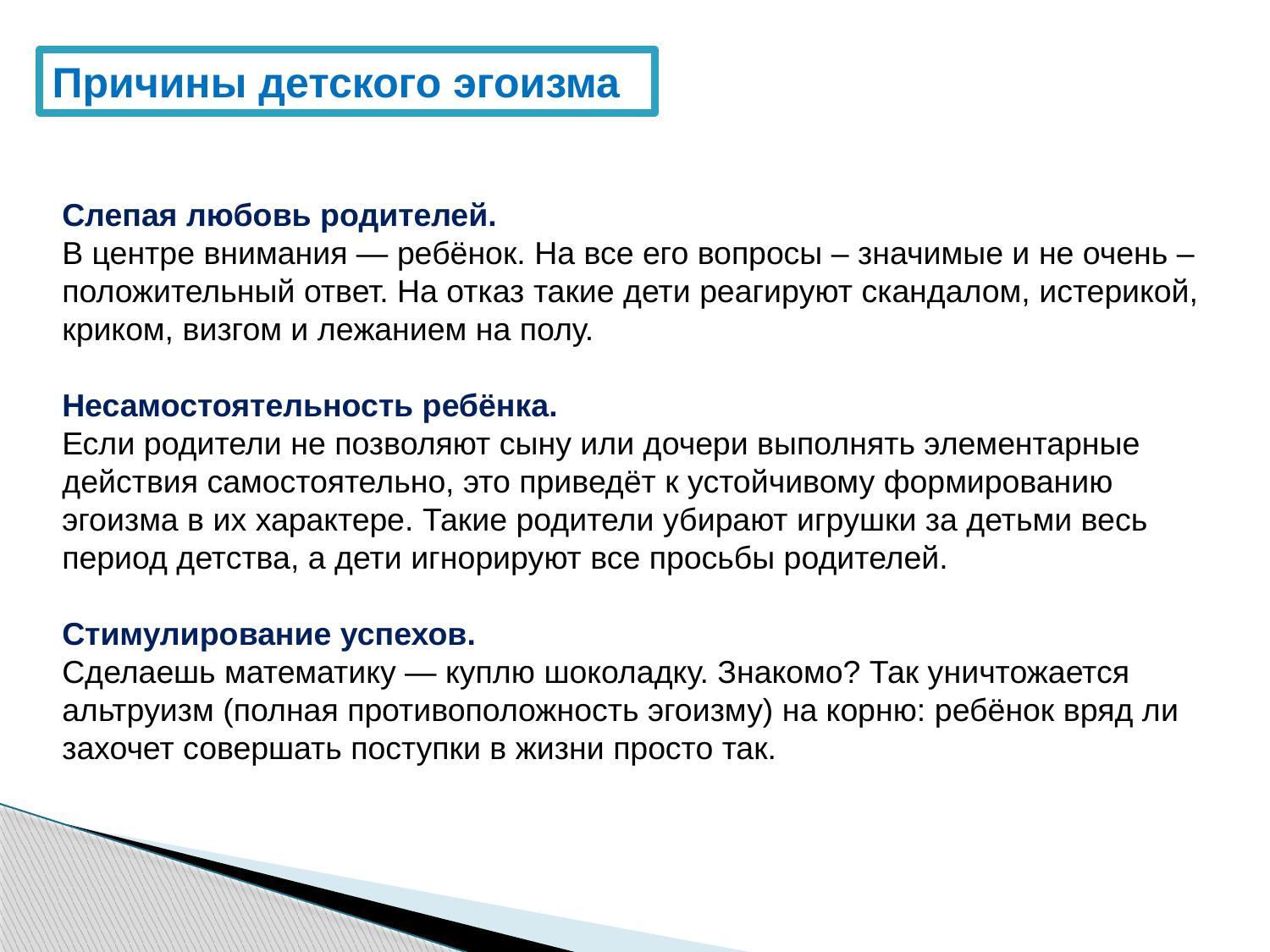

Причины детского эгоизма
Слепая любовь родителей.
В центре внимания — ребёнок. На все его вопросы – значимые и не очень – положительный ответ. На отказ такие дети реагируют скандалом, истерикой, криком, визгом и лежанием на полу.

Несамостоятельность ребёнка.
Если родители не позволяют сыну или дочери выполнять элементарные действия самостоятельно, это приведёт к устойчивому формированию эгоизма в их характере. Такие родители убирают игрушки за детьми весь период детства, а дети игнорируют все просьбы родителей.

Стимулирование успехов.
Сделаешь математику — куплю шоколадку. Знакомо? Так уничтожается альтруизм (полная противоположность эгоизму) на корню: ребёнок вряд ли захочет совершать поступки в жизни просто так.